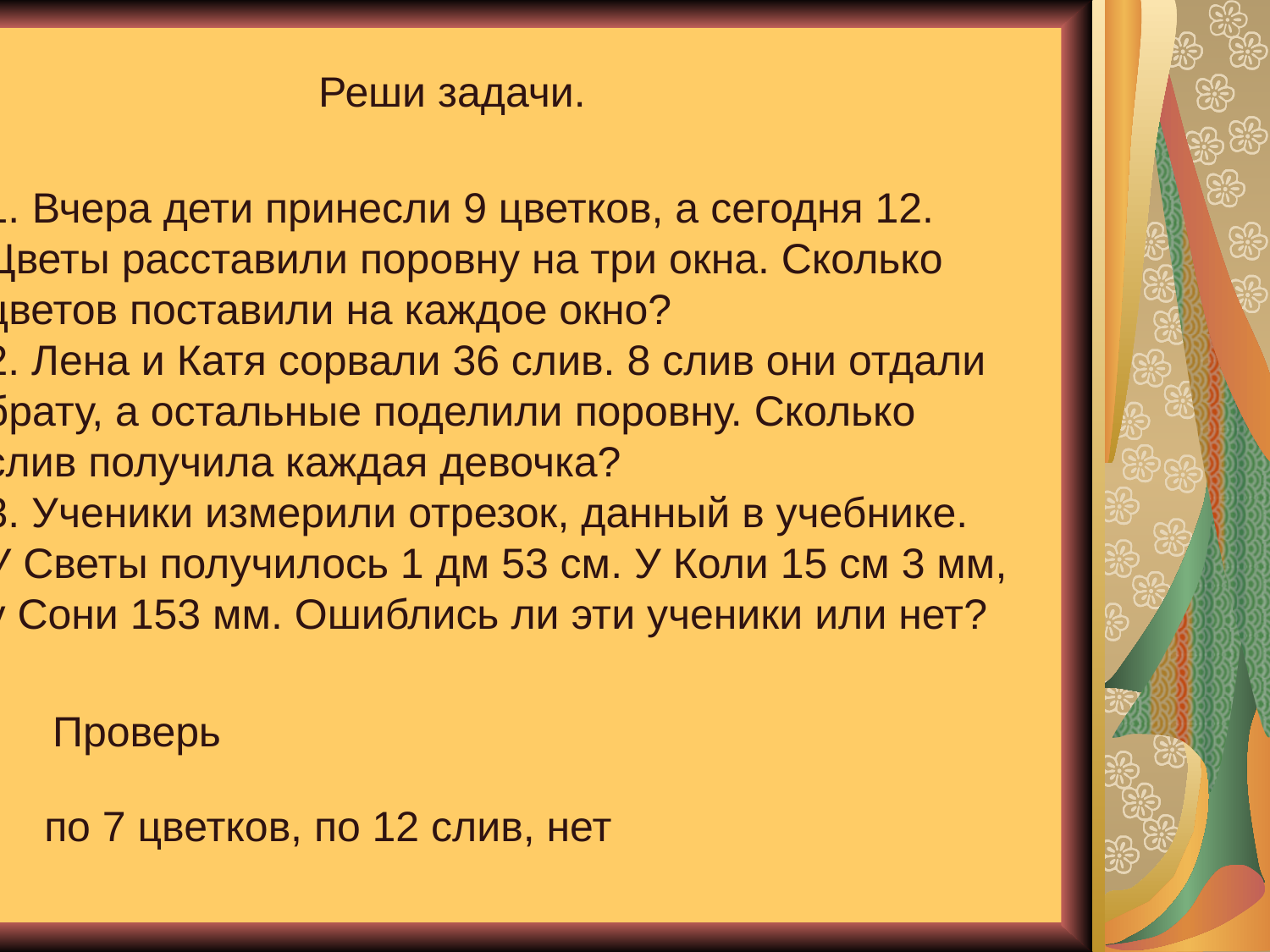

Реши задачи.
Вчера дети принесли 9 цветков, а сегодня 12.
Цветы расставили поровну на три окна. Сколько
цветов поставили на каждое окно?
2. Лена и Катя сорвали 36 слив. 8 слив они отдали
брату, а остальные поделили поровну. Сколько
слив получила каждая девочка?
3. Ученики измерили отрезок, данный в учебнике.
У Светы получилось 1 дм 53 см. У Коли 15 см 3 мм,
у Сони 153 мм. Ошиблись ли эти ученики или нет?

Проверь
по 7 цветков, по 12 слив, нет